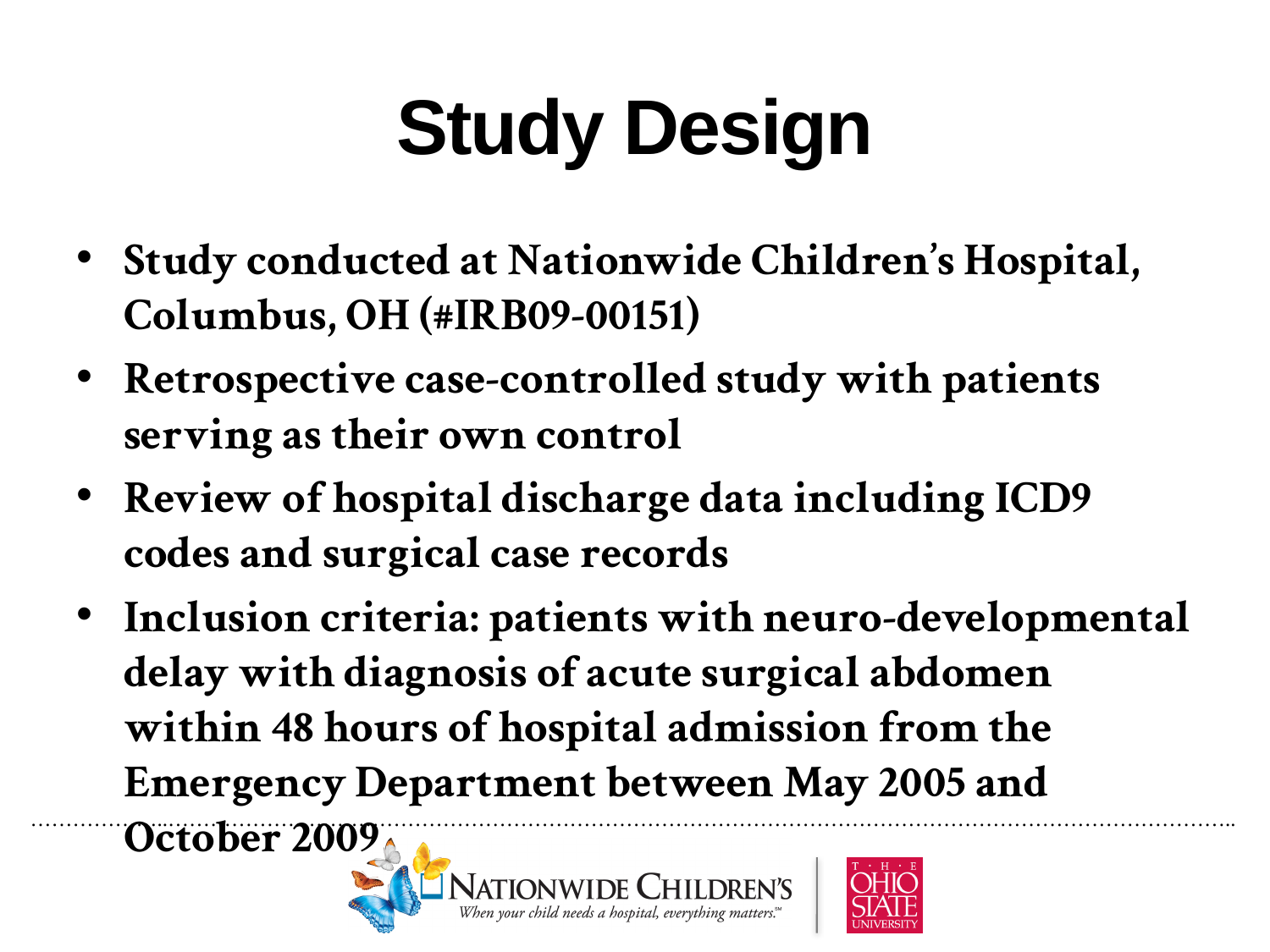

# Study Design
Study conducted at Nationwide Children’s Hospital, Columbus, OH (#IRB09-00151)
Retrospective case-controlled study with patients serving as their own control
Review of hospital discharge data including ICD9 codes and surgical case records
Inclusion criteria: patients with neuro-developmental delay with diagnosis of acute surgical abdomen within 48 hours of hospital admission from the Emergency Department between May 2005 and October 2009